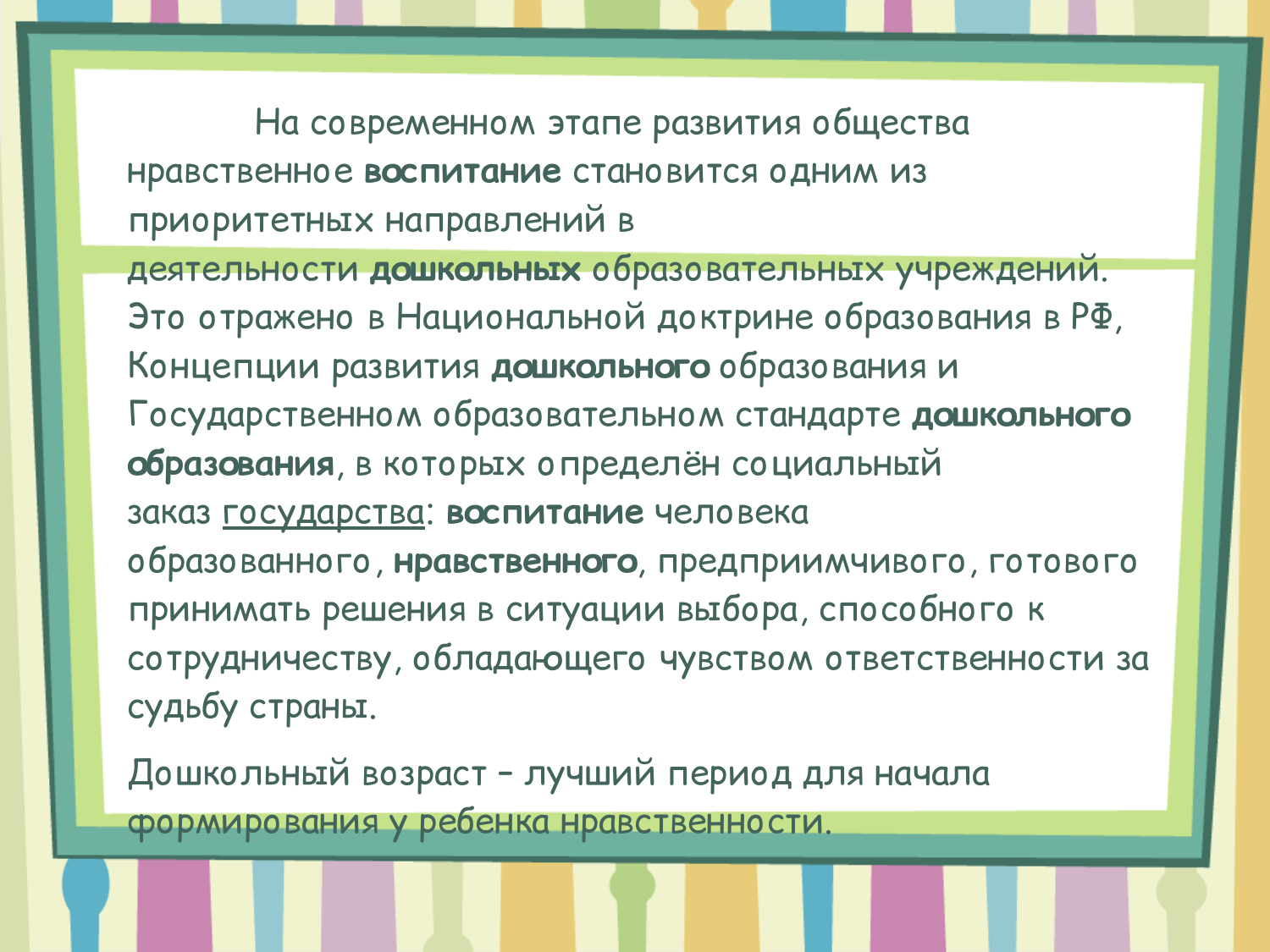

На современном этапе развития общества нравственное воспитание становится одним из приоритетных направлений в деятельности дошкольных образовательных учреждений. Это отражено в Национальной доктрине образования в РФ, Концепции развития дошкольного образования и Государственном образовательном стандарте дошкольного образования, в которых определён социальный заказ государства: воспитание человека образованного, нравственного, предприимчивого, готового принимать решения в ситуации выбора, способного к сотрудничеству, обладающего чувством ответственности за судьбу страны.
Дошкольный возраст – лучший период для начала формирования у ребенка нравственности.